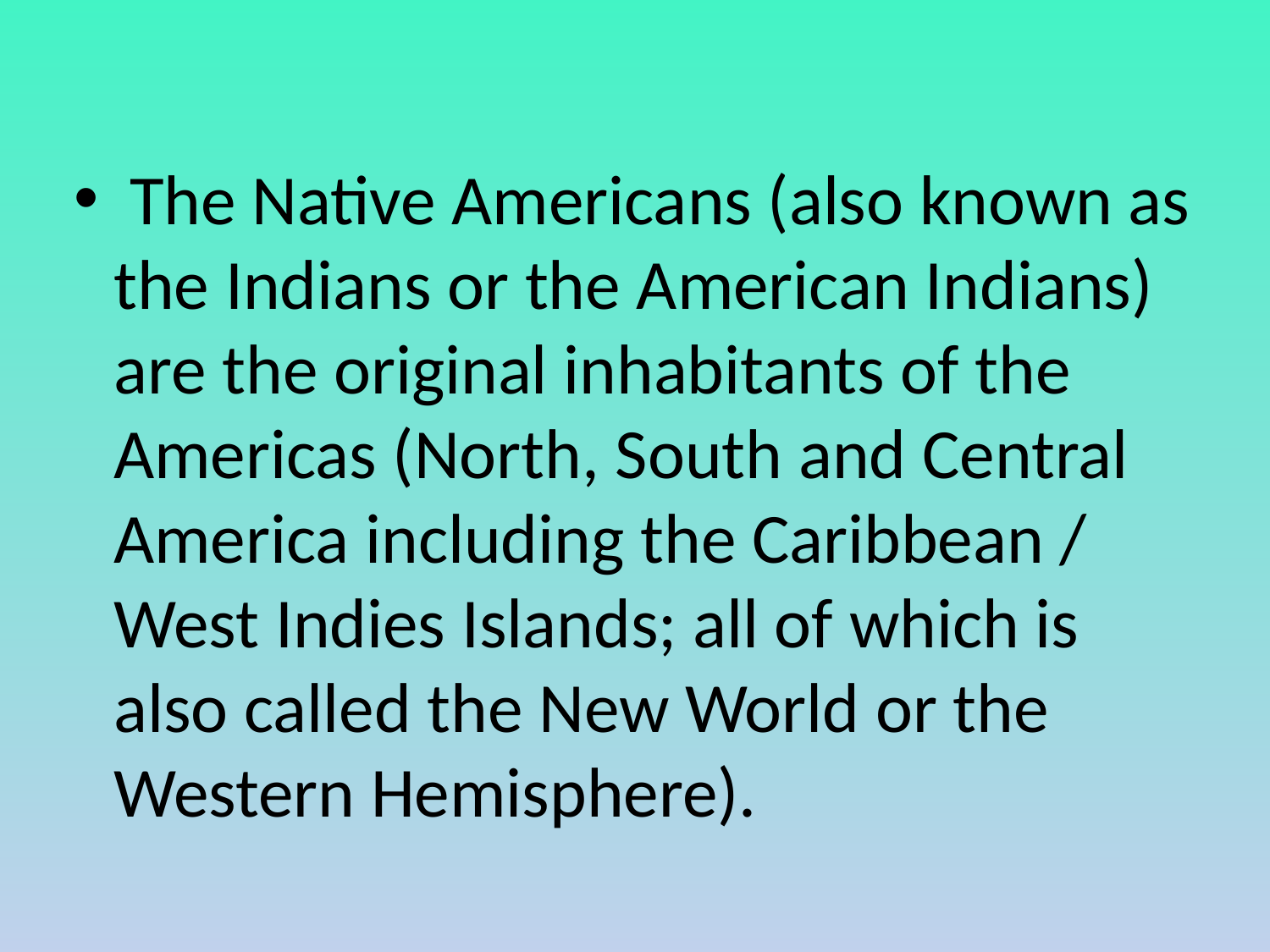

The Native Americans (also known as the Indians or the American Indians) are the original inhabitants of the Americas (North, South and Central America including the Caribbean / West Indies Islands; all of which is also called the New World or the Western Hemisphere).